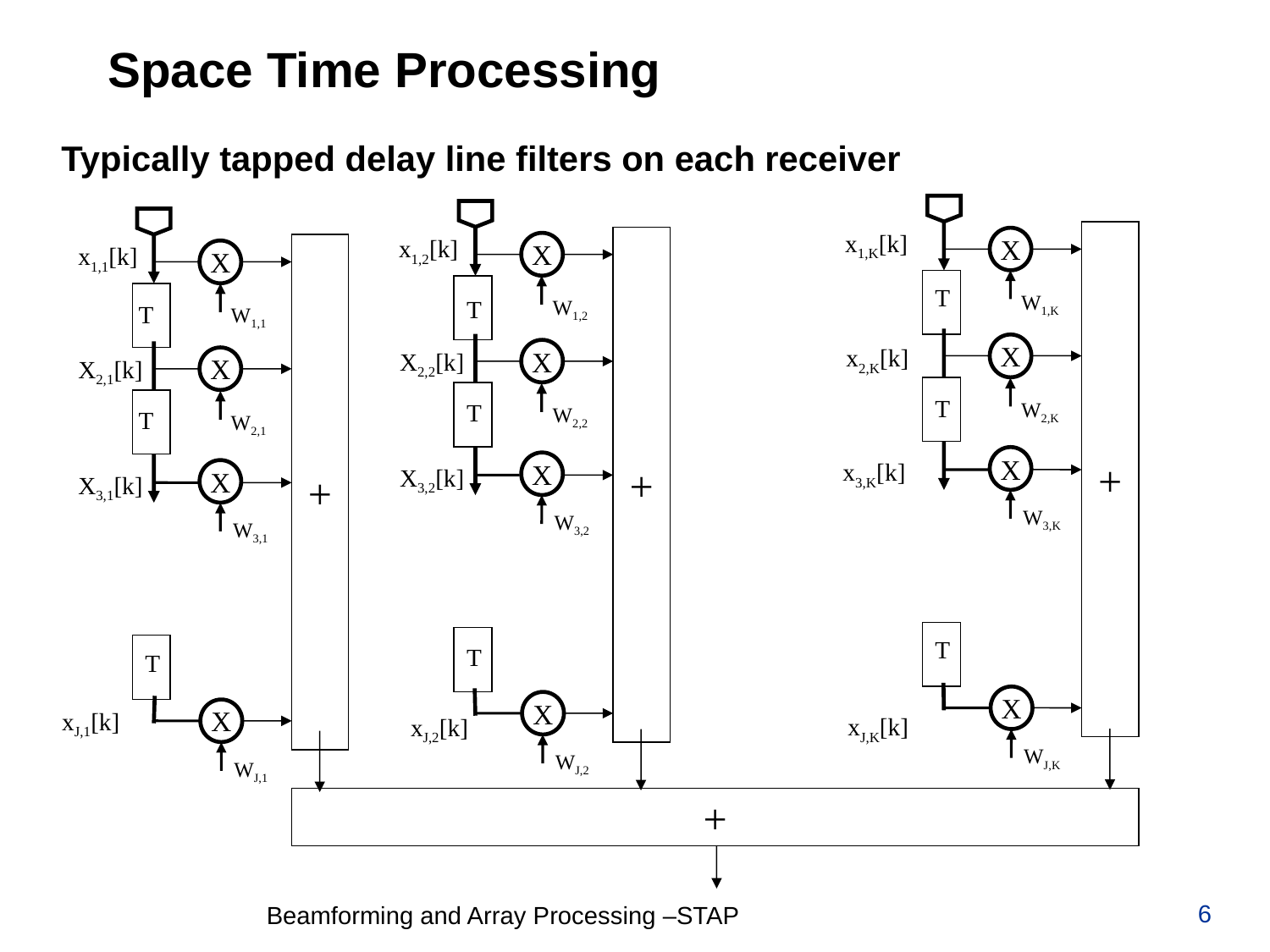

# Space Time Processing
Typically tapped delay line filters on each receiver

x1,K[k]

+
x1,2[k]

+
X
X
x1,1[k]

+
X

T
W1,K

T
W1,2

T
W1,1

X
x2,K[k]
X2,2[k]
X

X2,1[k]
X

T

W2,K
T

W2,2

T
W2,1

X
x3,K[k]
X

X3,2[k]
X
X3,1[k]

W3,K
W3,2

W3,1

T

T
T

X

X

xJ,1[k]
X
xJ,K[k]
xJ,2[k]

WJ,K
WJ,2

WJ,1

+

6